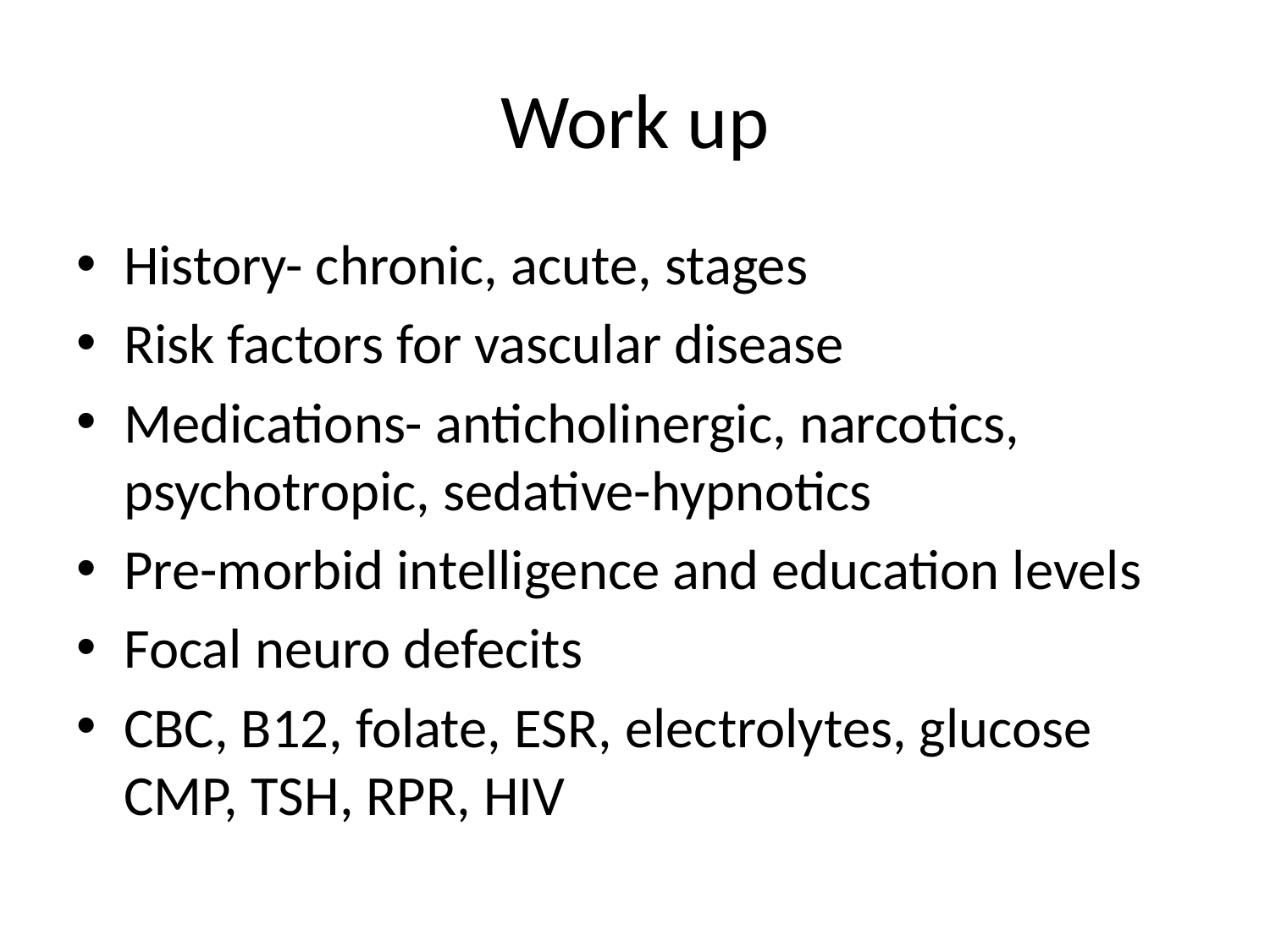

# Work up
History- chronic, acute, stages
Risk factors for vascular disease
Medications- anticholinergic, narcotics, psychotropic, sedative-hypnotics
Pre-morbid intelligence and education levels
Focal neuro defecits
CBC, B12, folate, ESR, electrolytes, glucose CMP, TSH, RPR, HIV